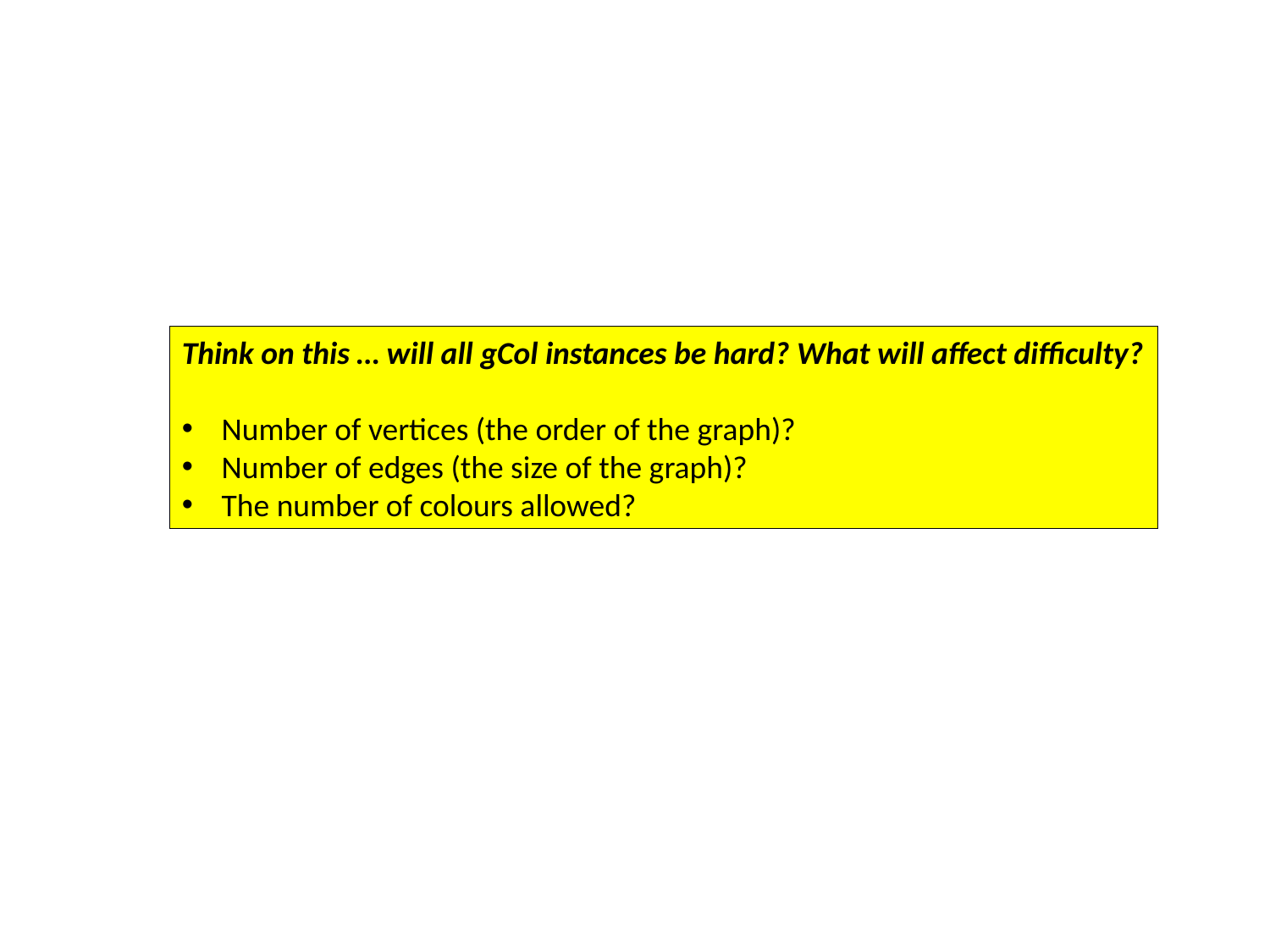

Think on this … will all gCol instances be hard? What will affect difficulty?

Number of vertices (the order of the graph)?
Number of edges (the size of the graph)?
The number of colours allowed?